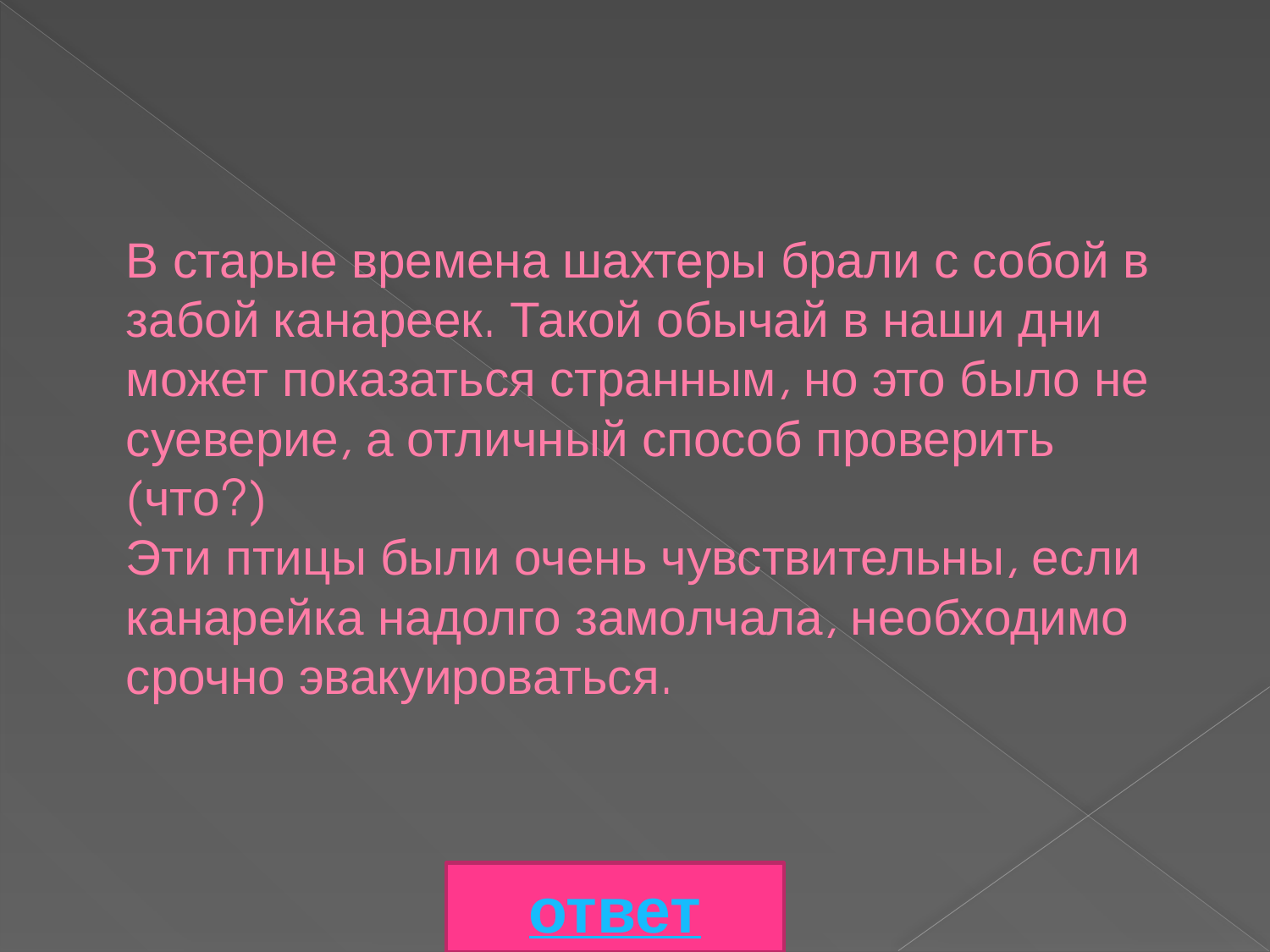

# В старые времена шахтеры брали с собой в забой канареек. Такой обычай в наши дни может показаться странным, но это было не суеверие, а отличный способ проверить (что?) Эти птицы были очень чувствительны, если канарейка надолго замолчала, необходимо срочно эвакуироваться.
ответ